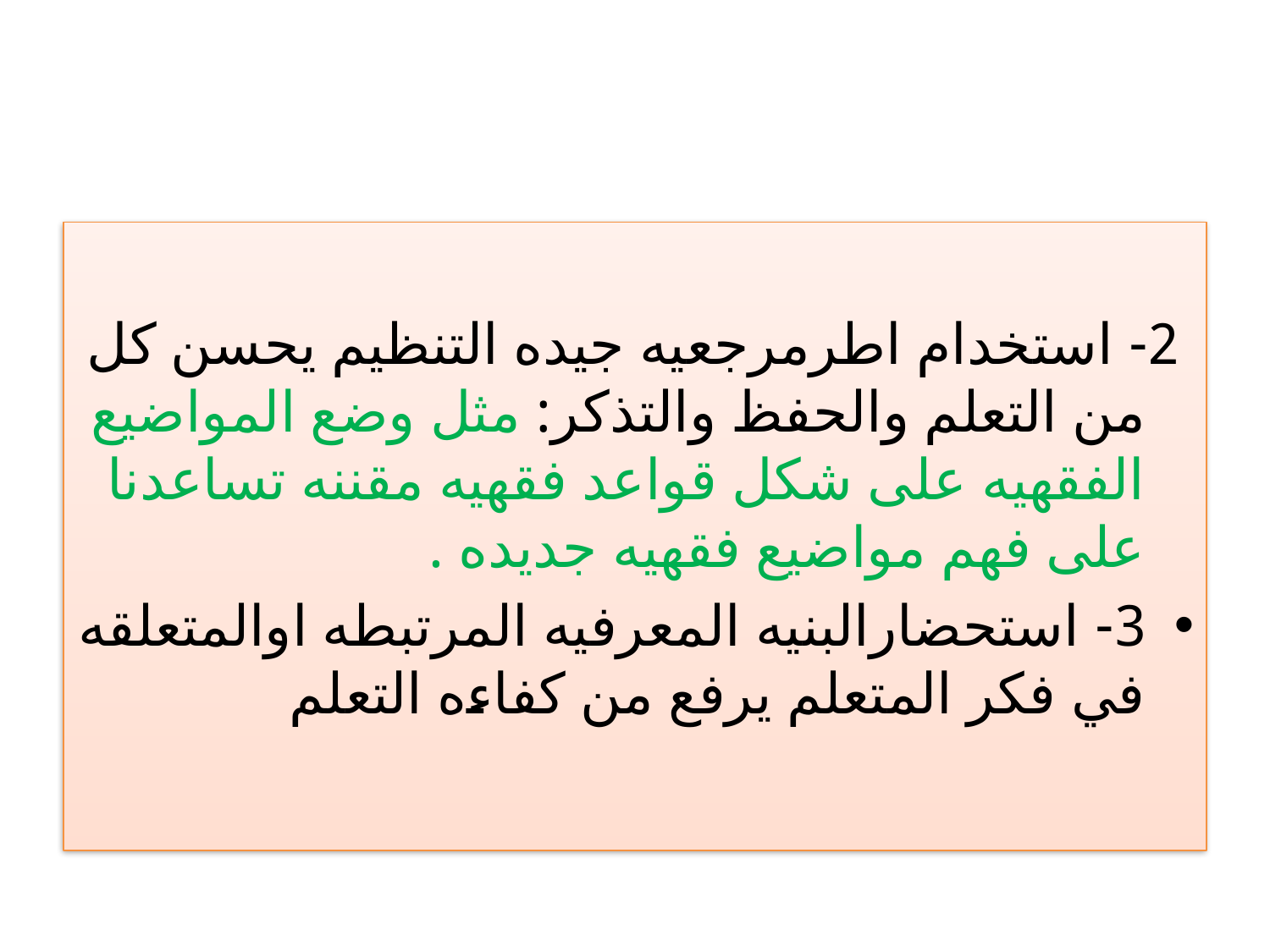

2- استخدام اطرمرجعيه جيده التنظيم يحسن كل من التعلم والحفظ والتذكر: مثل وضع المواضيع الفقهيه على شكل قواعد فقهيه مقننه تساعدنا على فهم مواضيع فقهيه جديده .
3- استحضارالبنيه المعرفيه المرتبطه اوالمتعلقه في فكر المتعلم يرفع من كفاءه التعلم